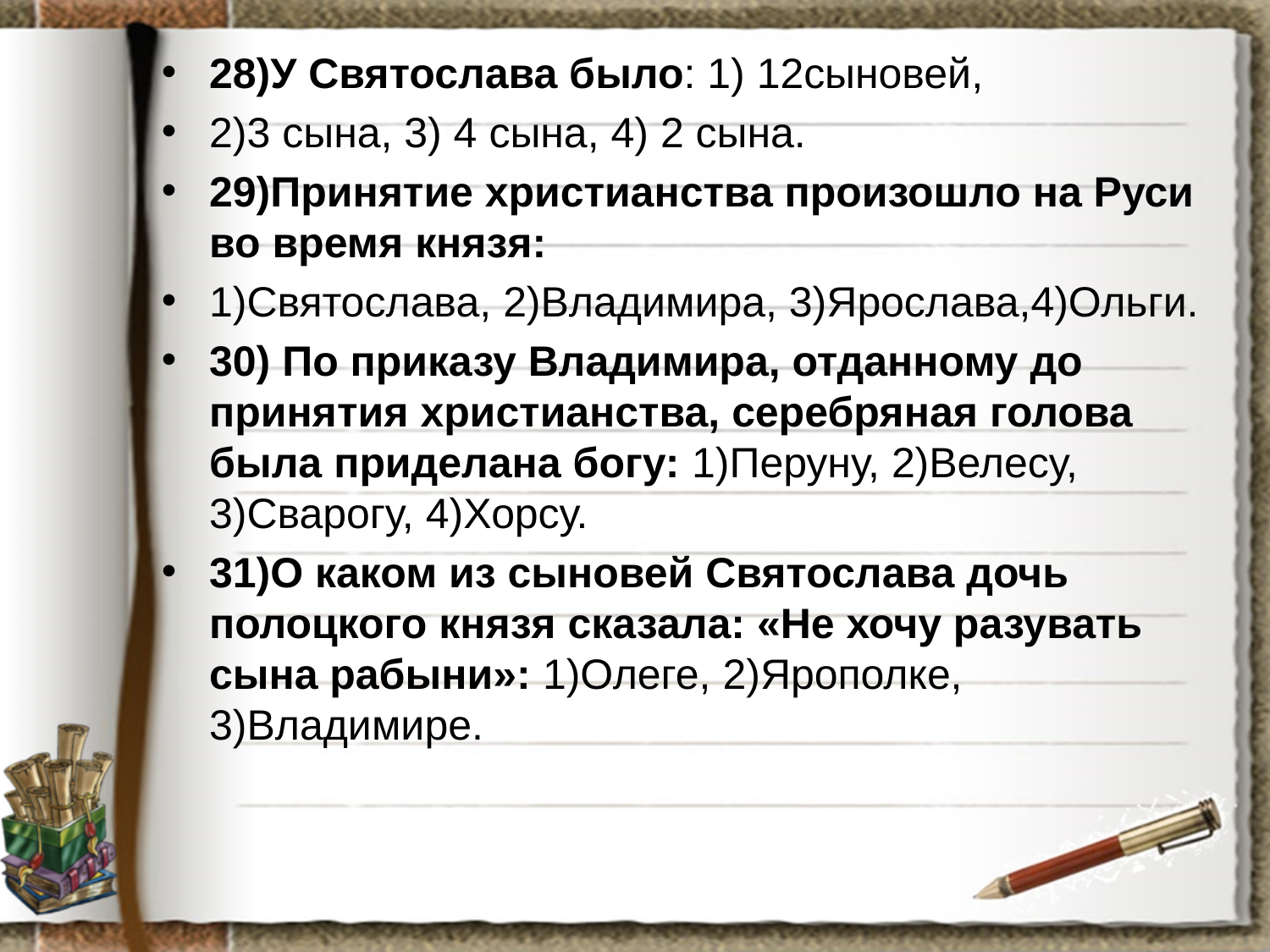

28)У Святослава было: 1) 12сыновей,
2)3 сына, 3) 4 сына, 4) 2 сына.
29)Принятие христианства произошло на Руси во время князя:
1)Святослава, 2)Владимира, 3)Ярослава,4)Ольги.
30) По приказу Владимира, отданному до принятия христианства, серебряная голова была приделана богу: 1)Перуну, 2)Велесу, 3)Сварогу, 4)Хорсу.
31)О каком из сыновей Святослава дочь полоцкого князя сказала: «Не хочу разувать сына рабыни»: 1)Олеге, 2)Ярополке, 3)Владимире.